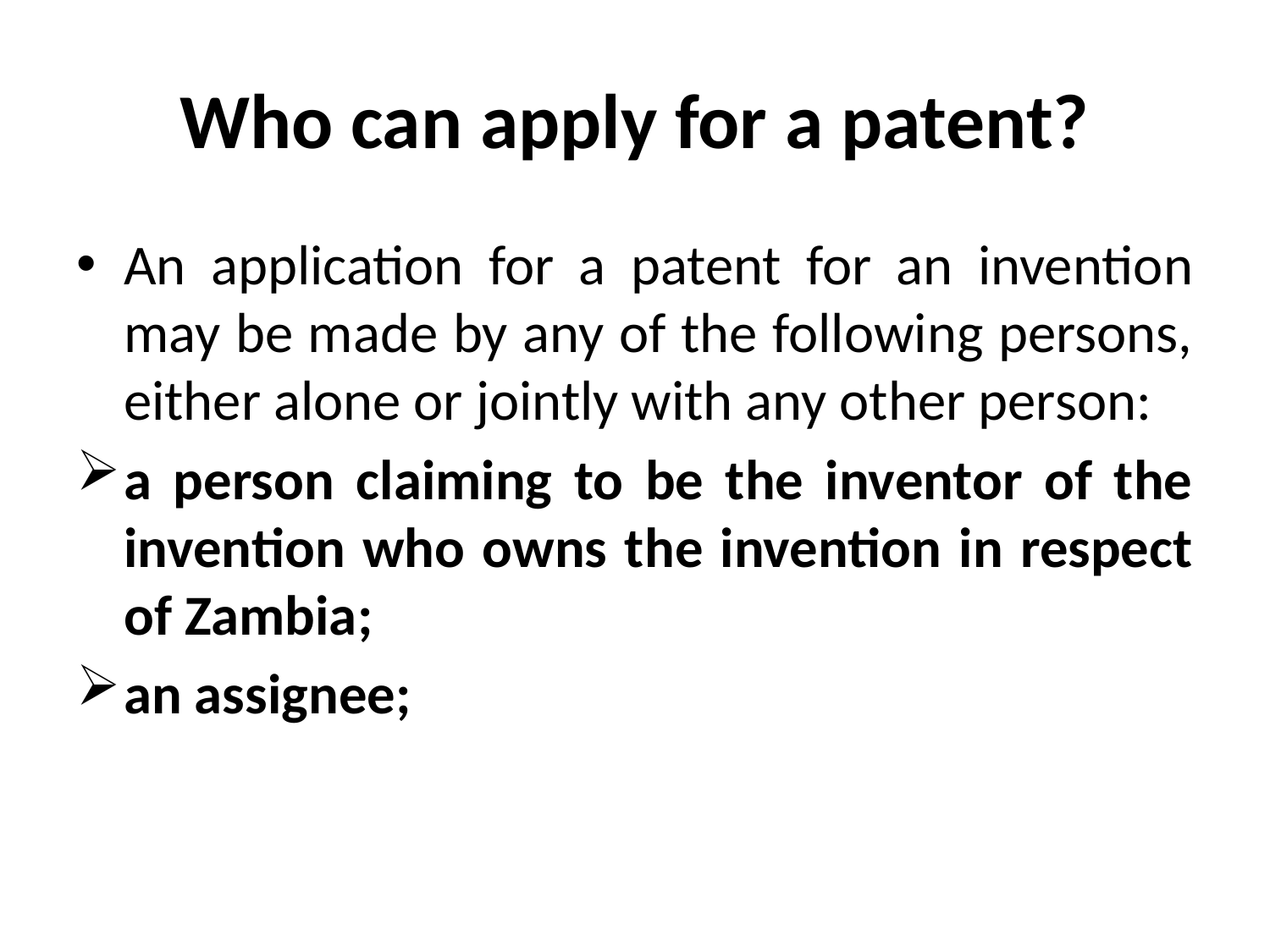

# Who can apply for a patent?
An application for a patent for an invention may be made by any of the following persons, either alone or jointly with any other person:
a person claiming to be the inventor of the invention who owns the invention in respect of Zambia;
an assignee;